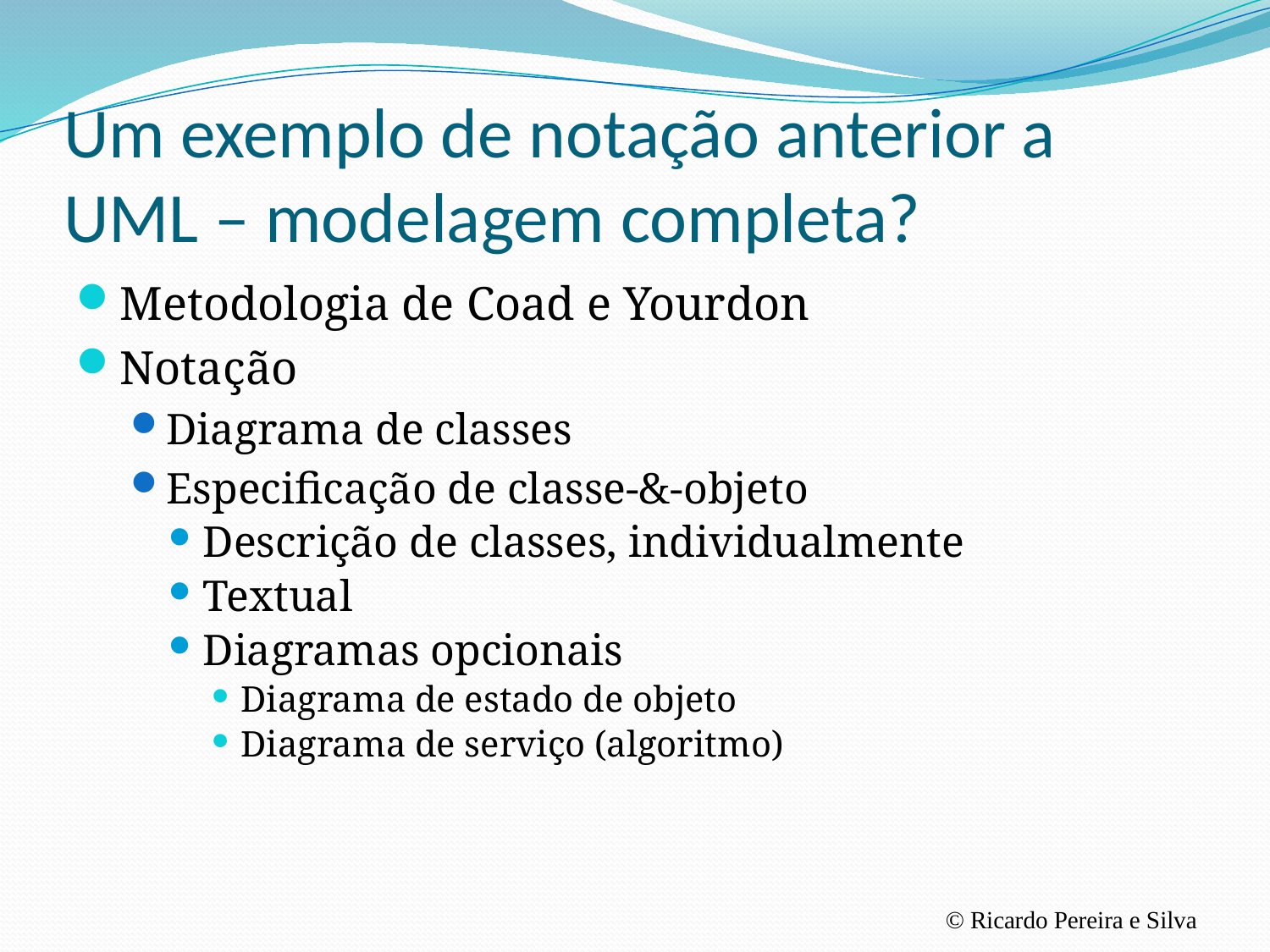

# Um exemplo de notação anterior a UML – modelagem completa?
Metodologia de Coad e Yourdon
Notação
Diagrama de classes
Especificação de classe-&-objeto
Descrição de classes, individualmente
Textual
Diagramas opcionais
Diagrama de estado de objeto
Diagrama de serviço (algoritmo)
© Ricardo Pereira e Silva